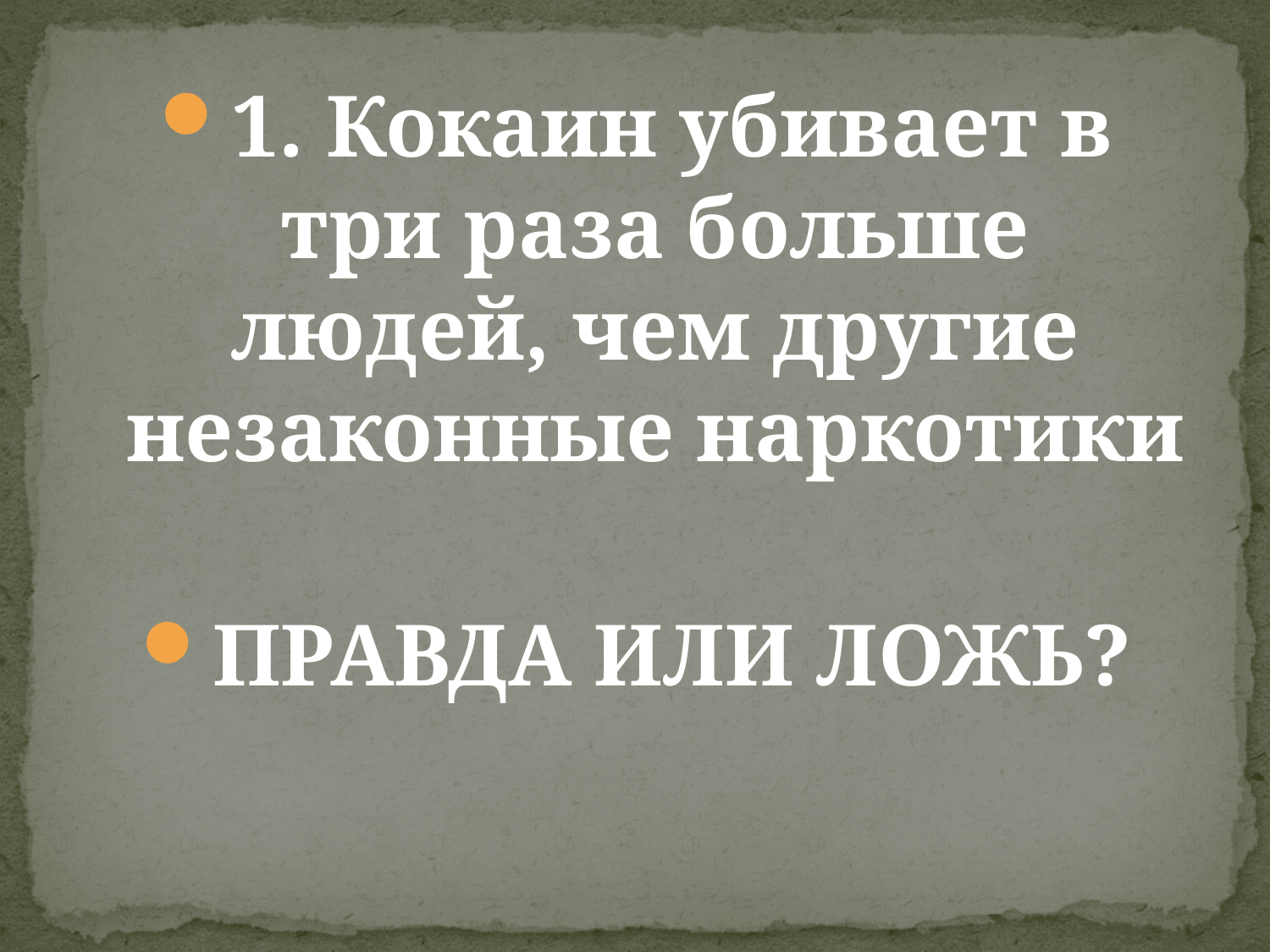

1. Кокаин убивает в три раза больше людей, чем другие незаконные наркотики

ПРАВДА ИЛИ ЛОЖЬ?